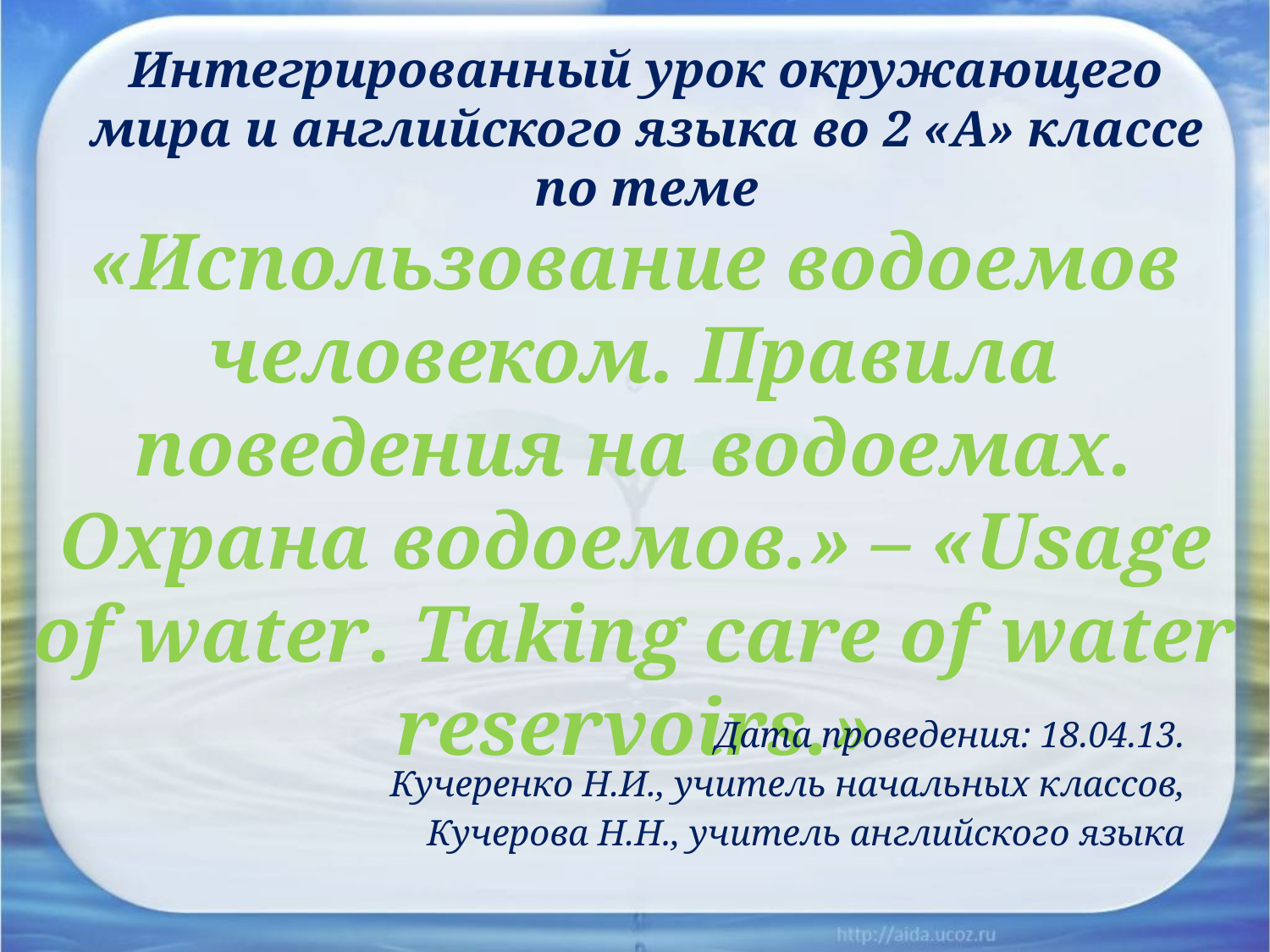

Интегрированный урок окружающего мира и английского языка во 2 «А» классе по теме
«Использование водоемов человеком. Правила поведения на водоемах. Охрана водоемов.» – «Usage of water. Taking care of water reservoirs.»
Дата проведения: 18.04.13.
Кучеренко Н.И., учитель начальных классов,
Кучерова Н.Н., учитель английского языка